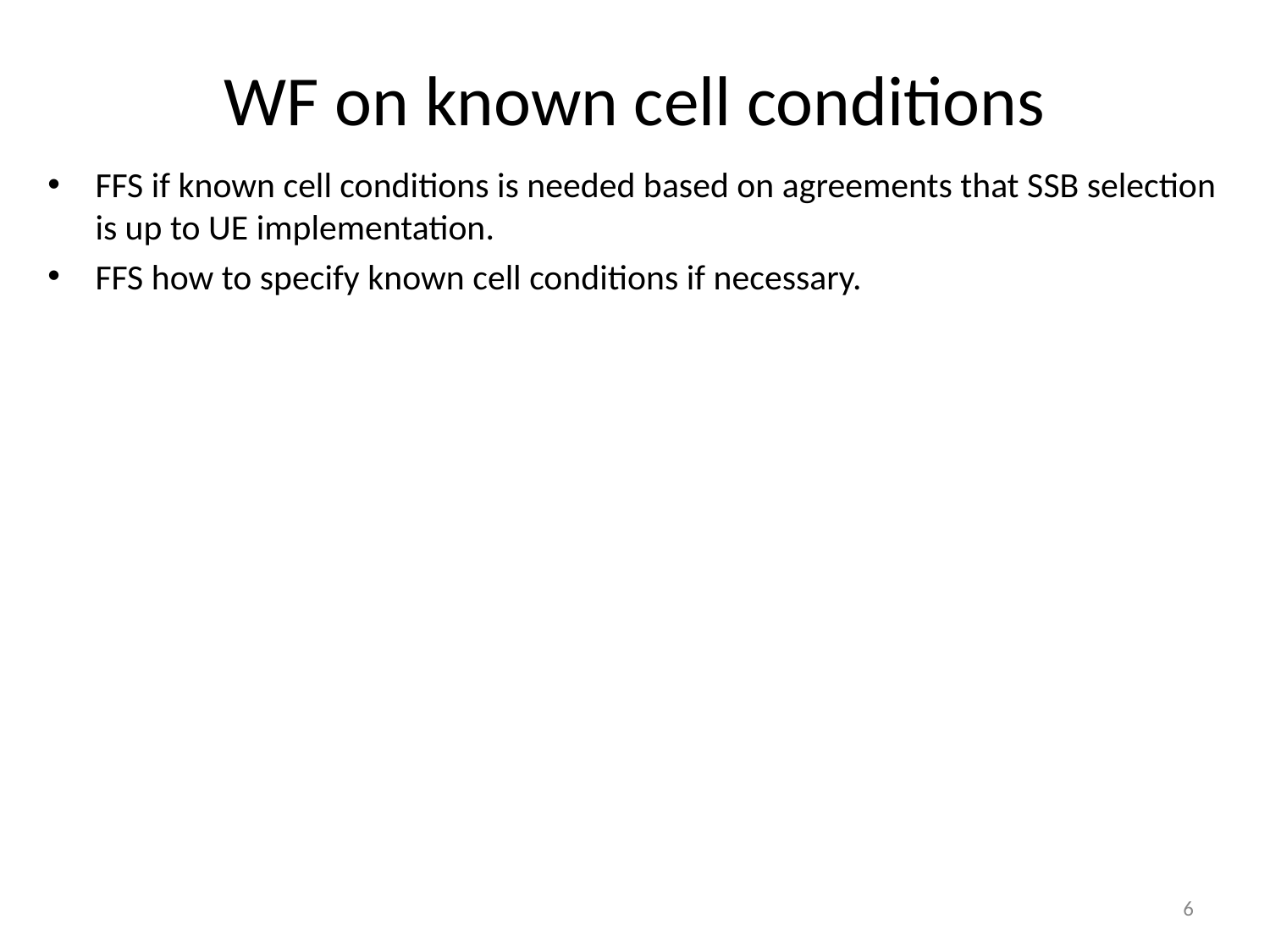

# WF on known cell conditions
FFS if known cell conditions is needed based on agreements that SSB selection is up to UE implementation.
FFS how to specify known cell conditions if necessary.

6